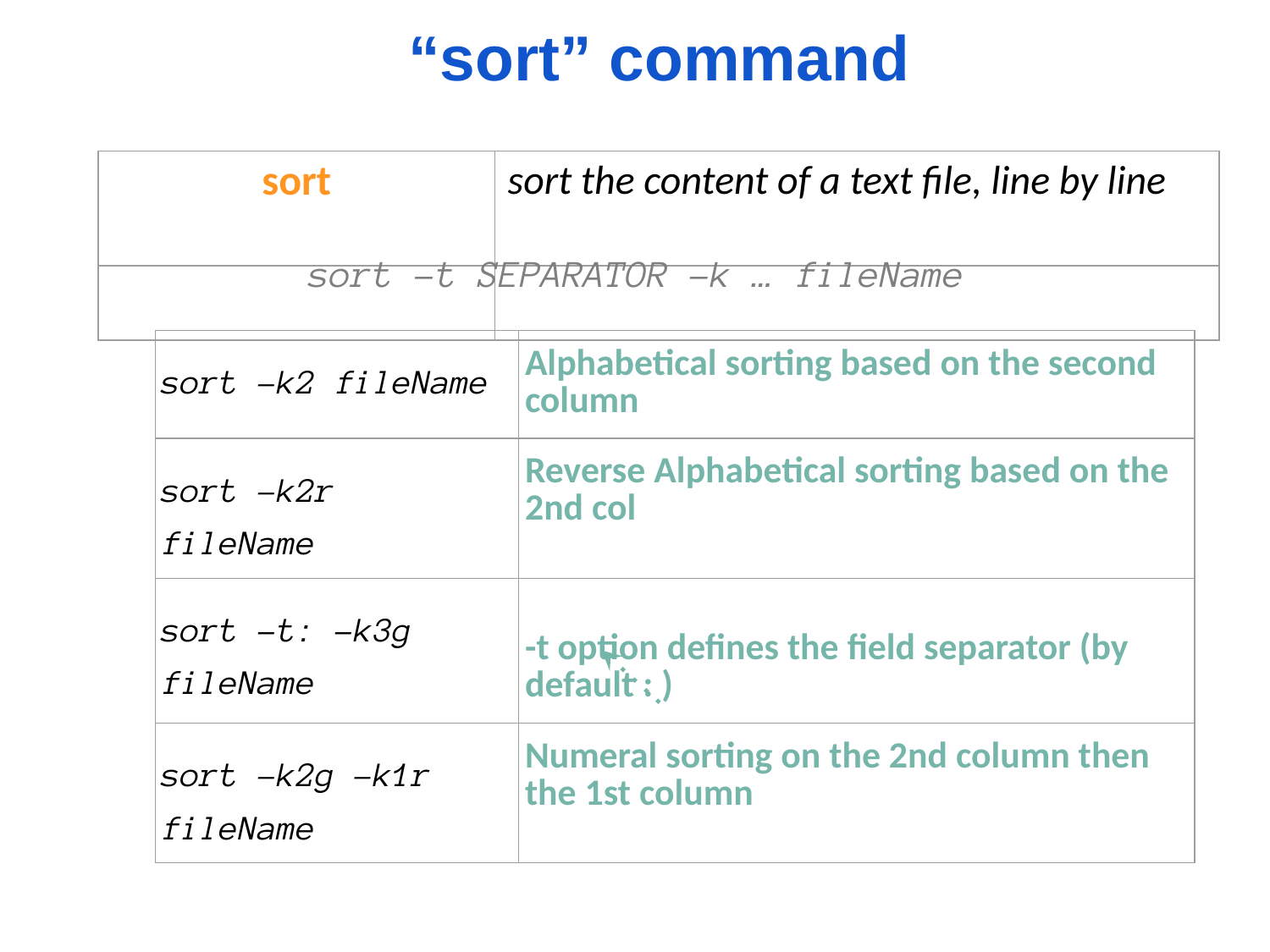

“sort” command

| sort | sort the content of a text file, line by line |
| --- | --- |
|  |  |
sort -t SEPARATOR -k … fileName
| sort –k2 fileName | Alphabetical sorting based on the second column |
| --- | --- |
| sort –k2r fileName | Reverse Alphabetical sorting based on the 2nd col |
| sort -t: -k3g fileName | -t option defines the field separator (by default : ) |
| sort –k2g –k1r fileName | Numeral sorting on the 2nd column then the 1st column |